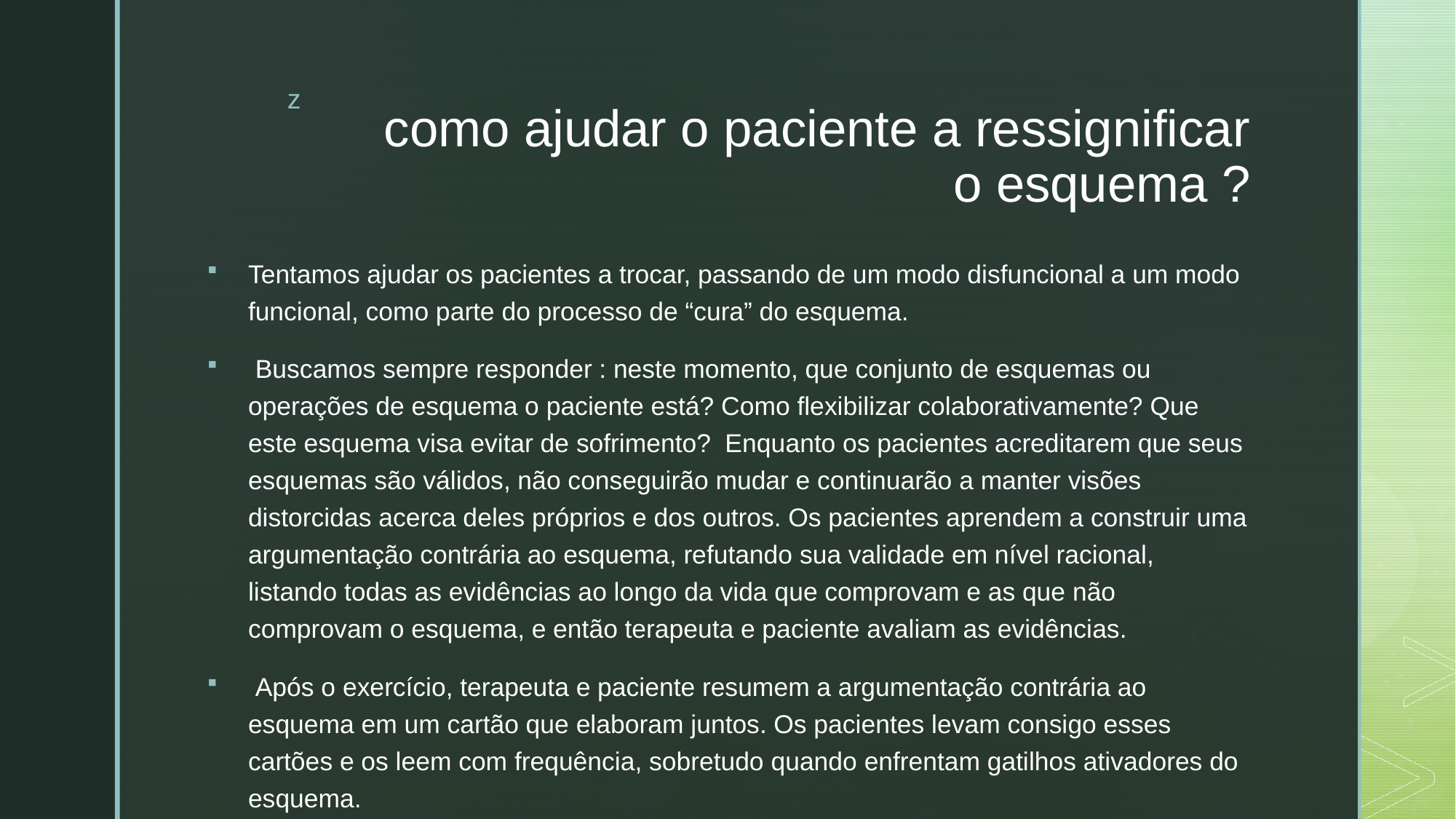

# como ajudar o paciente a ressignificar o esquema ?
Tentamos ajudar os pacientes a trocar, passando de um modo disfuncional a um modo funcional, como parte do processo de “cura” do esquema.
 Buscamos sempre responder : neste momento, que conjunto de esquemas ou operações de esquema o paciente está? Como flexibilizar colaborativamente? Que este esquema visa evitar de sofrimento?  Enquanto os pacientes acreditarem que seus esquemas são válidos, não conseguirão mudar e continuarão a manter visões distorcidas acerca deles próprios e dos outros. Os pacientes aprendem a construir uma argumentação contrária ao esquema, refutando sua validade em nível racional, listando todas as evidências ao longo da vida que comprovam e as que não comprovam o esquema, e então terapeuta e paciente avaliam as evidências.
 Após o exercício, terapeuta e paciente resumem a argumentação contrária ao esquema em um cartão que elaboram juntos. Os pacientes levam consigo esses cartões e os leem com frequência, sobretudo quando enfrentam gatilhos ativadores do esquema.